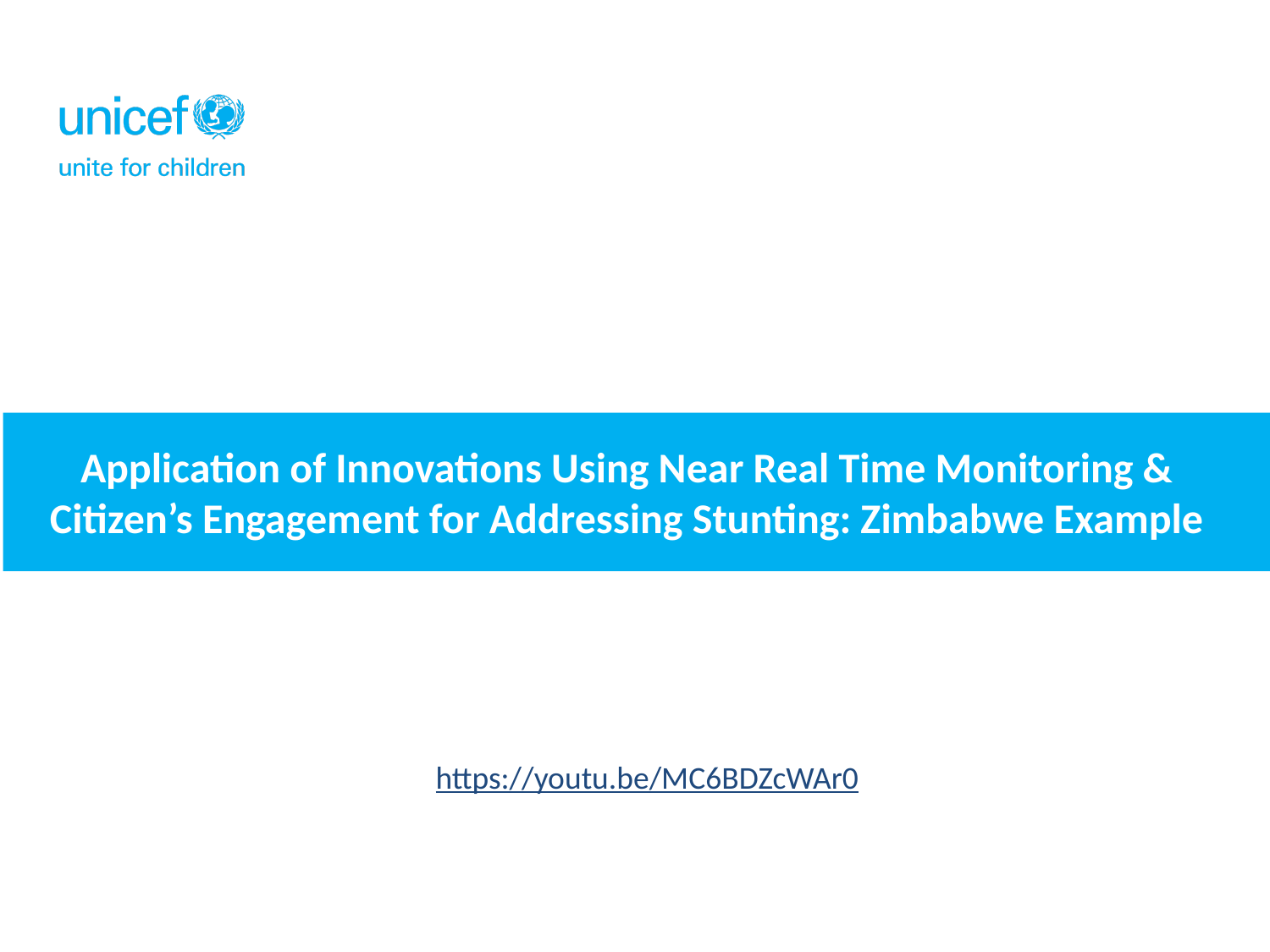

# Application of Innovations Using Near Real Time Monitoring & Citizen’s Engagement for Addressing Stunting: Zimbabwe Example
https://youtu.be/MC6BDZcWAr0